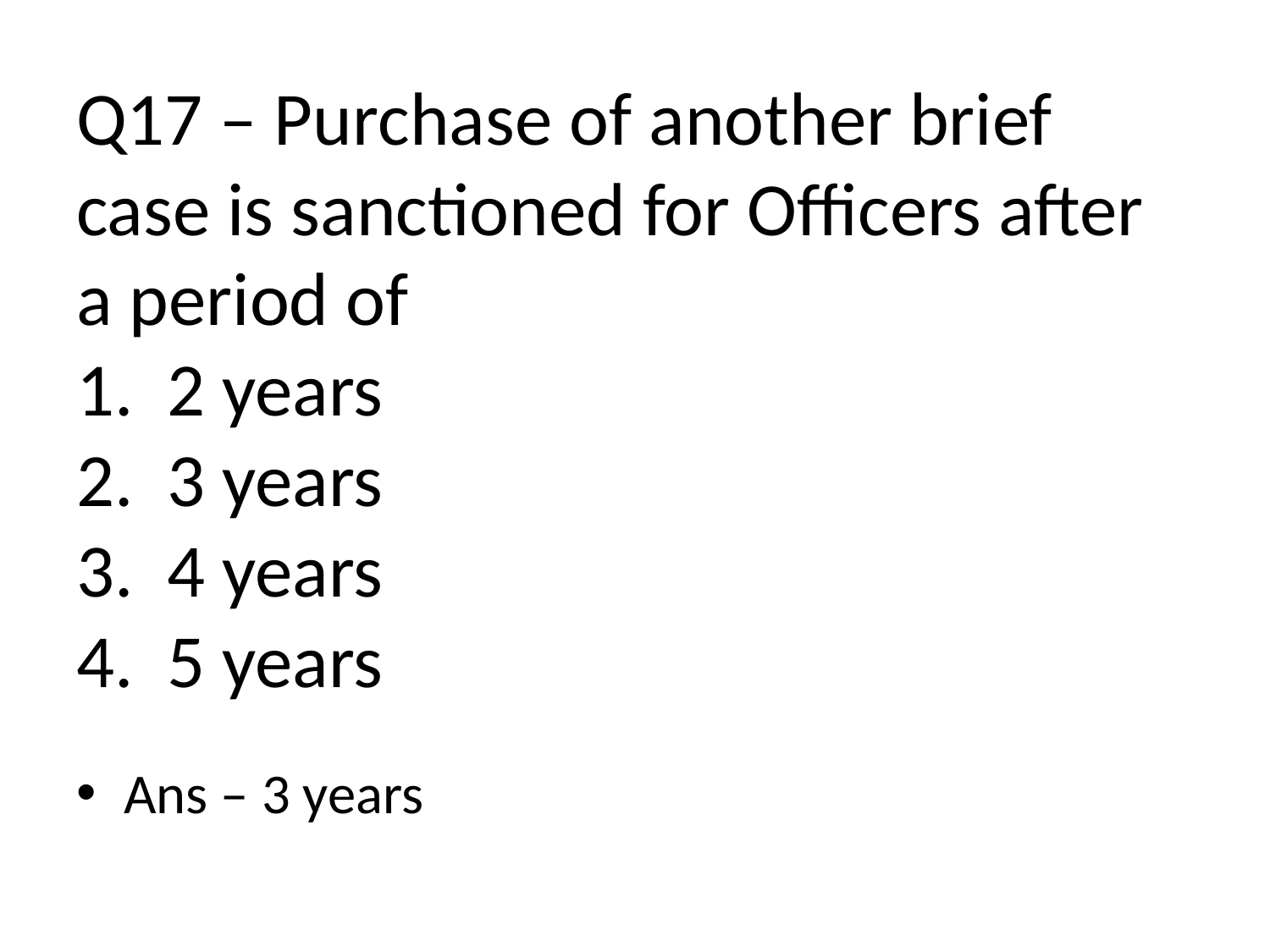

# Q17 – Purchase of another brief case is sanctioned for Officers after a period of 1.  2 years 2.  3 years 3.  4 years 4.  5 years
Ans – 3 years